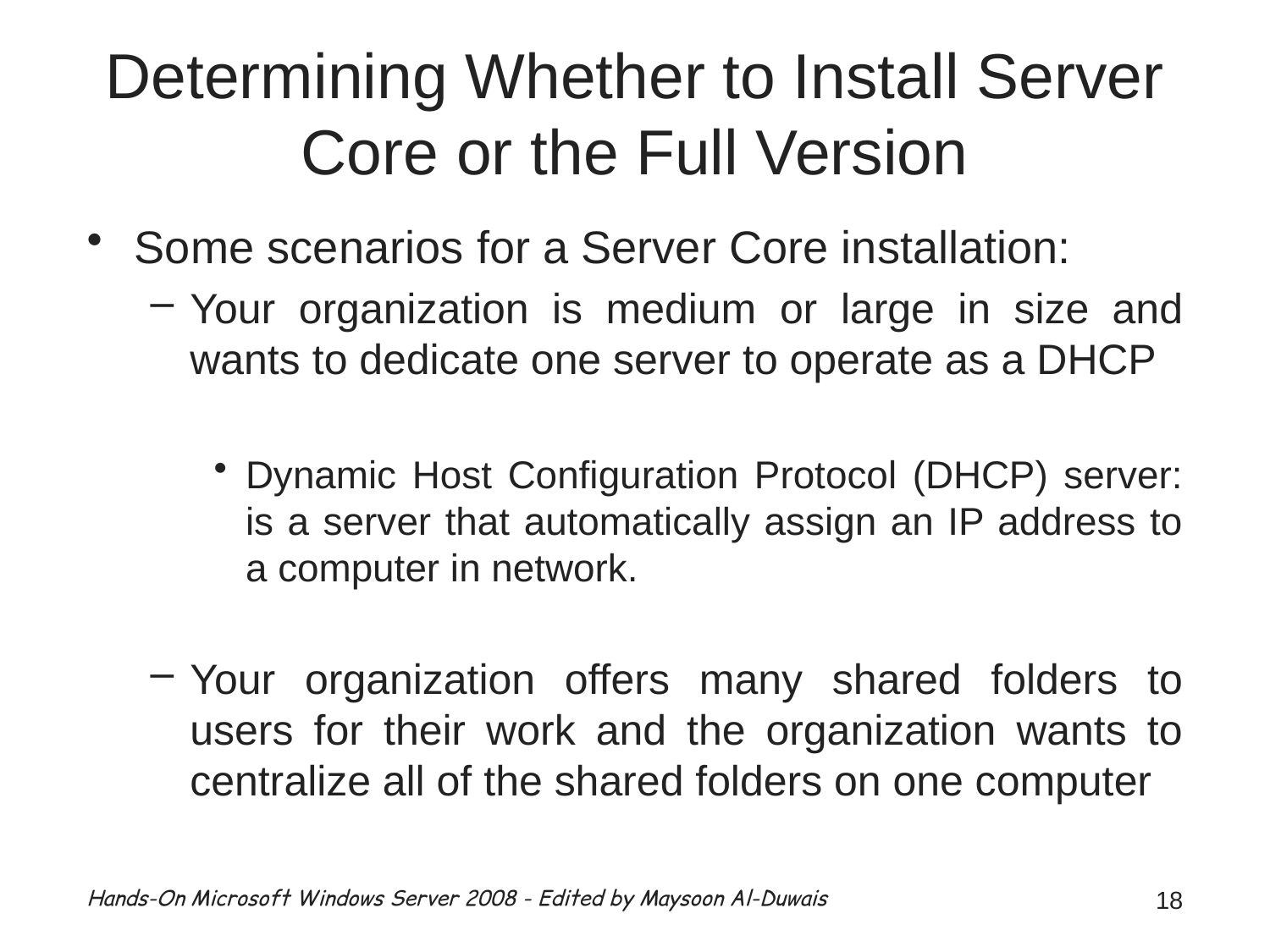

# Determining Whether to Install Server Core or the Full Version
Some scenarios for a Server Core installation:
Your organization is medium or large in size and wants to dedicate one server to operate as a DHCP

Dynamic Host Configuration Protocol (DHCP) server: is a server that automatically assign an IP address to a computer in network.

Your organization offers many shared folders to users for their work and the organization wants to centralize all of the shared folders on one computer

Hands-On Microsoft Windows Server 2008 - Edited by Maysoon Al-Duwais
18